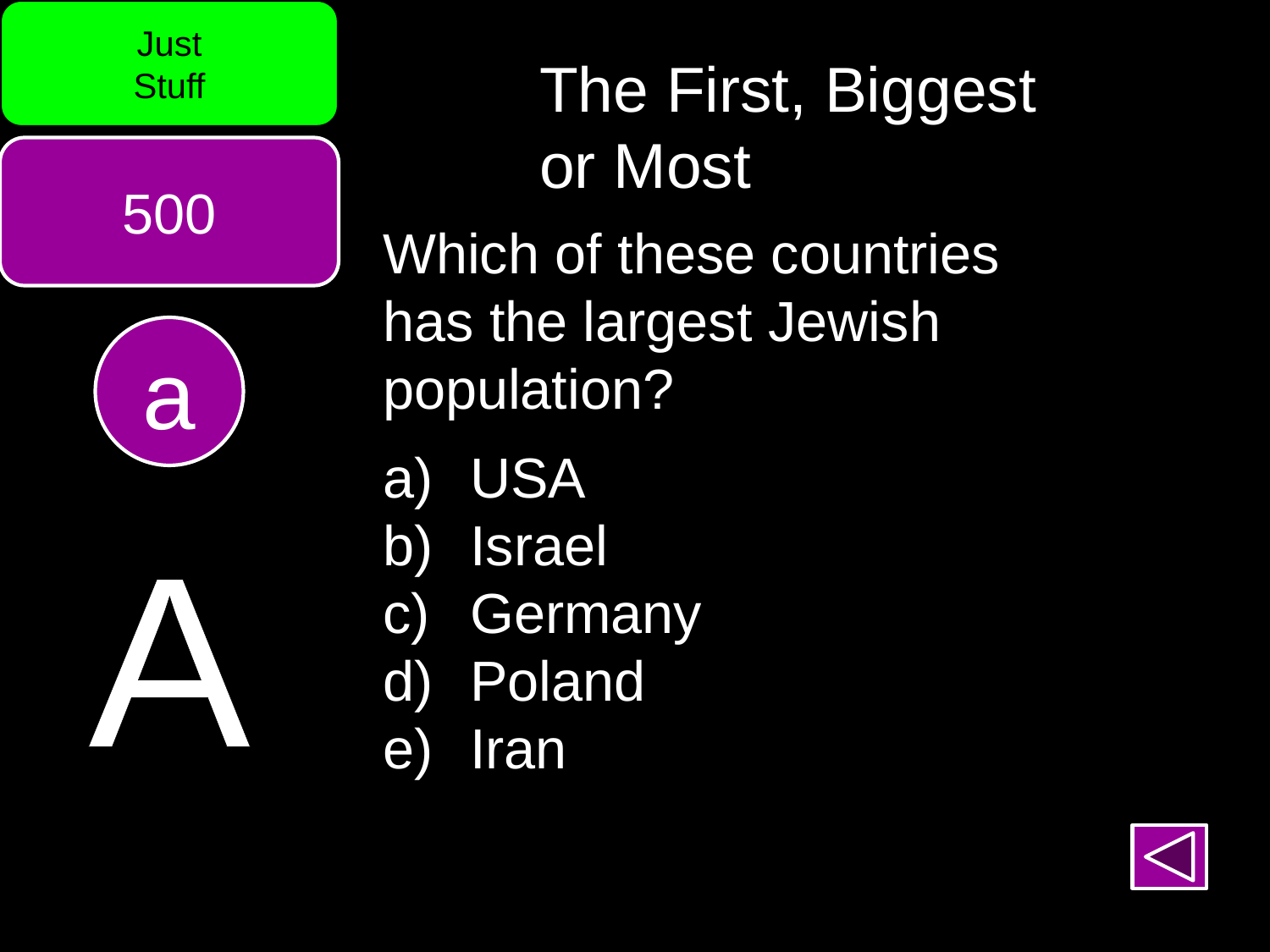

Just
Stuff
The First, Biggest
or Most
500
Which of these countries has the largest Jewish
population?

 USA
 Israel
 Germany
 Poland
 Iran
a
A